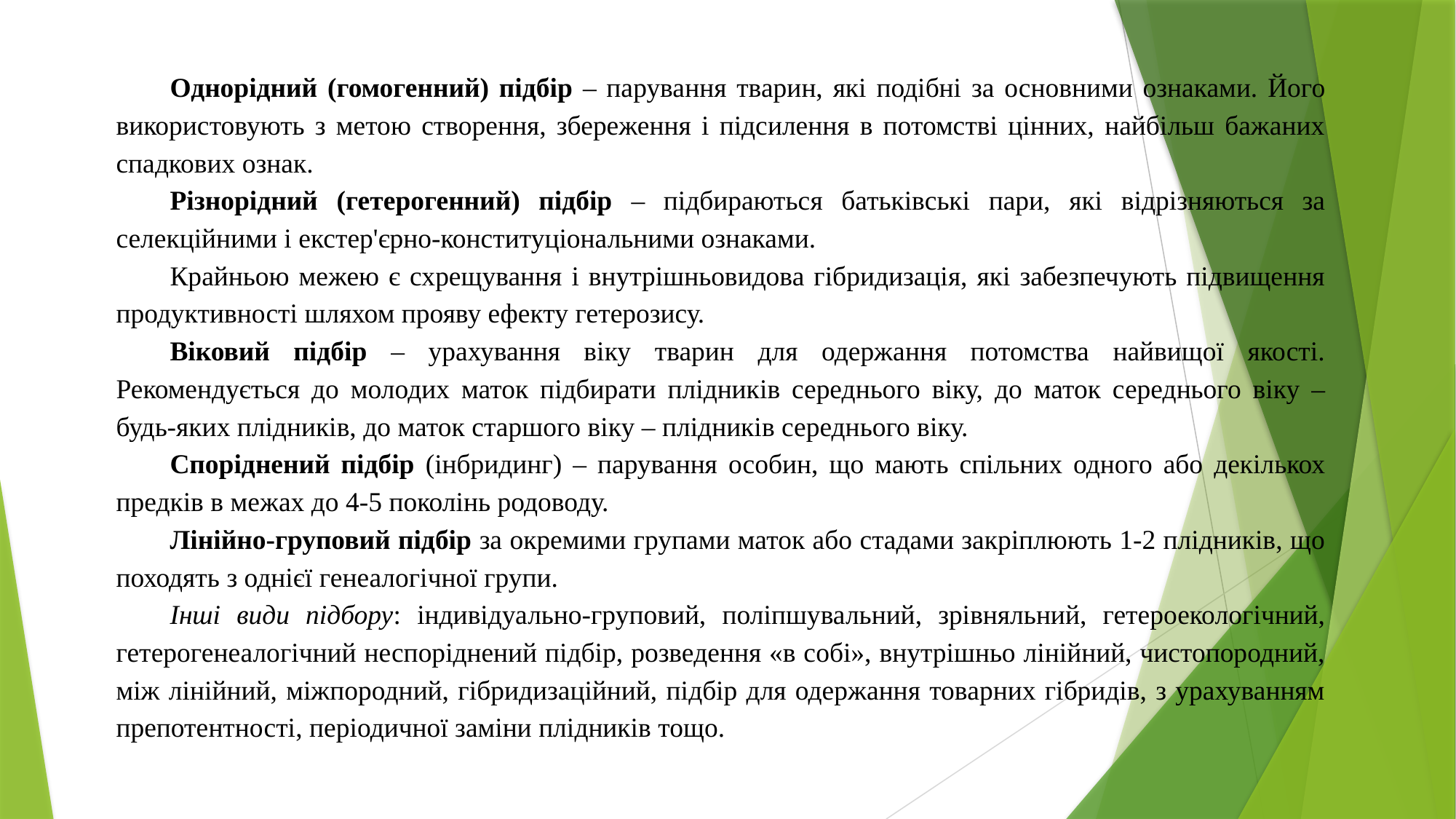

Однорідний (гомогенний) підбір – парування тварин, які подібні за основними ознаками. Його використовують з метою створення, збереження і підсилення в потомстві цінних, найбільш бажаних спадкових ознак.
Різнорідний (гетерогенний) підбір – підбираються батьківські пари, які відрізняються за селекційними і екстер'єрно-конституціональними ознаками.
Крайньою межею є схрещування і внутрішньовидова гібридизація, які забезпечують підвищення продуктивності шляхом прояву ефекту гетерозису.
Віковий підбір – урахування віку тварин для одержання потомства найвищої якості. Рекомендується до молодих маток підбирати плідників середнього віку, до маток середнього віку – будь-яких плідників, до маток старшого віку – плідників середнього віку.
Споріднений підбір (інбридинг) – парування особин, що мають спільних одного або декількох предків в межах до 4-5 поколінь родоводу.
Лінійно-груповий підбір за окремими групами маток або стадами закріплюють 1-2 плідників, що походять з однієї генеалогічної групи.
Інші види підбору: індивідуально-груповий, поліпшувальний, зрівняльний, гетероекологічний, гетерогенеалогічний неспоріднений підбір, розведення «в собі», внутрішньо лінійний, чистопородний, між лінійний, міжпородний, гібридизаційний, підбір для одержання товарних гібридів, з урахуванням препотентності, періодичної заміни плідників тощо.